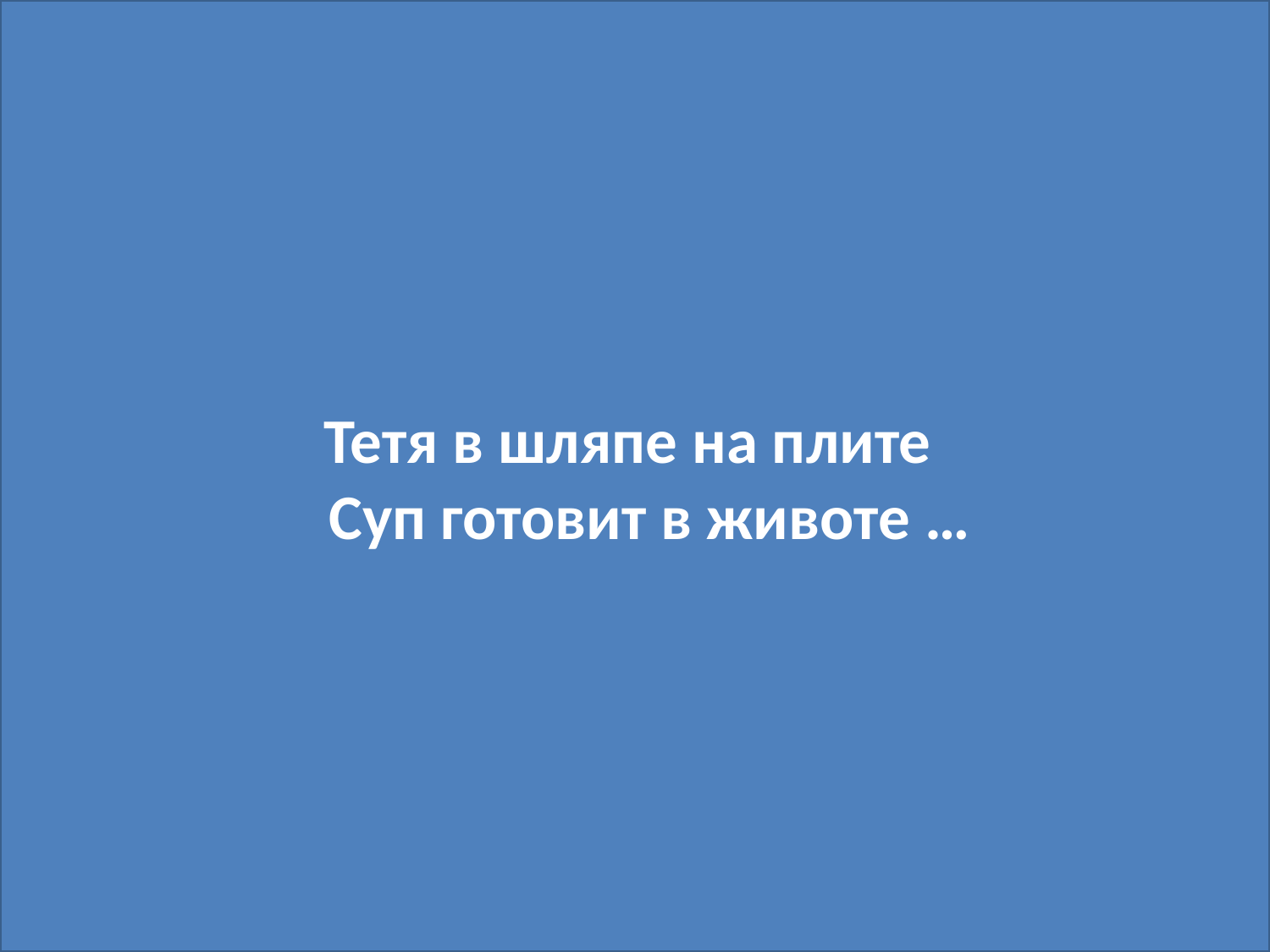

Тетя в шляпе на плите
  Суп готовит в животе …